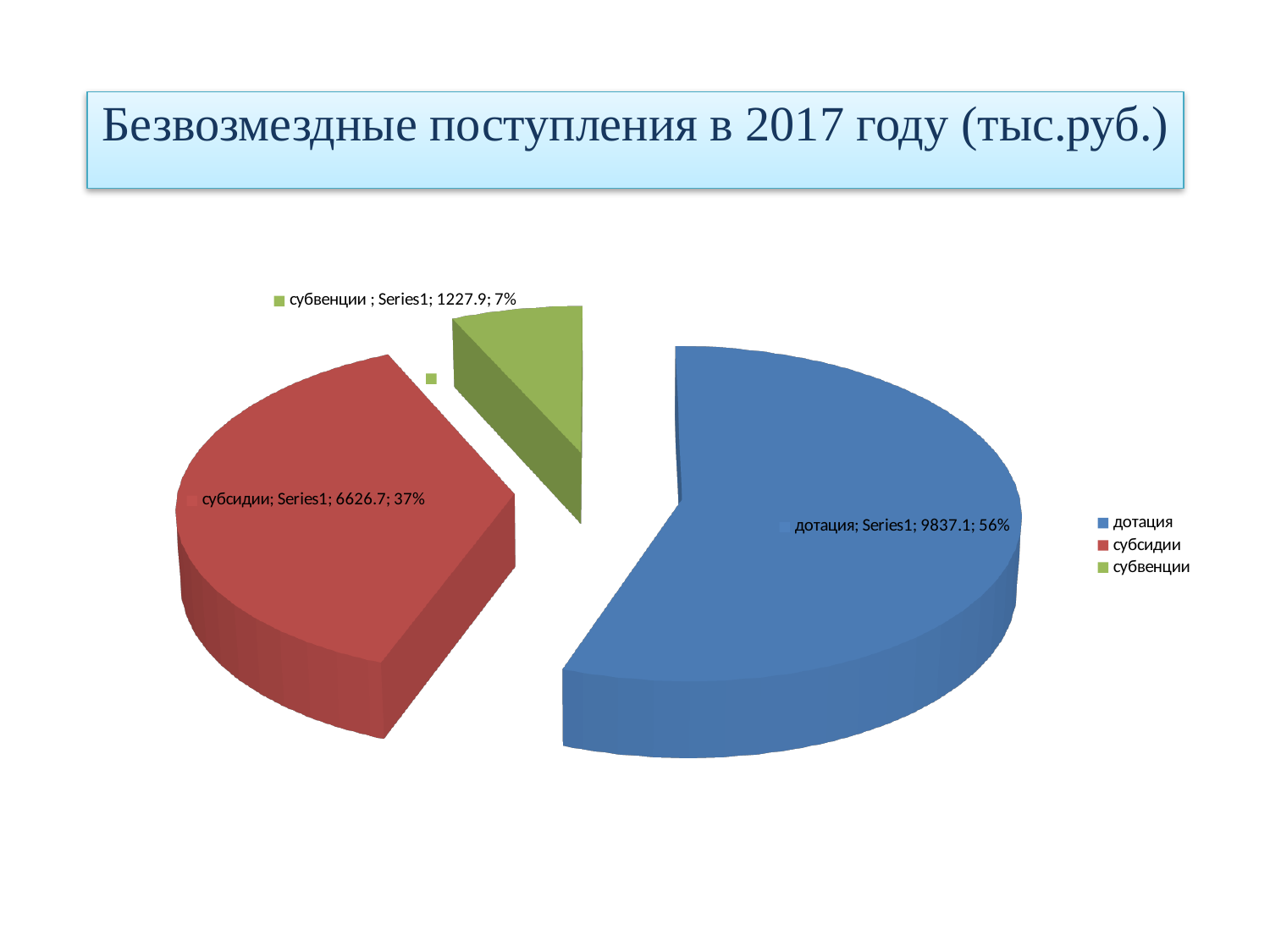

Безвозмездные поступления в 2017 году (тыс.руб.)

[unsupported chart]